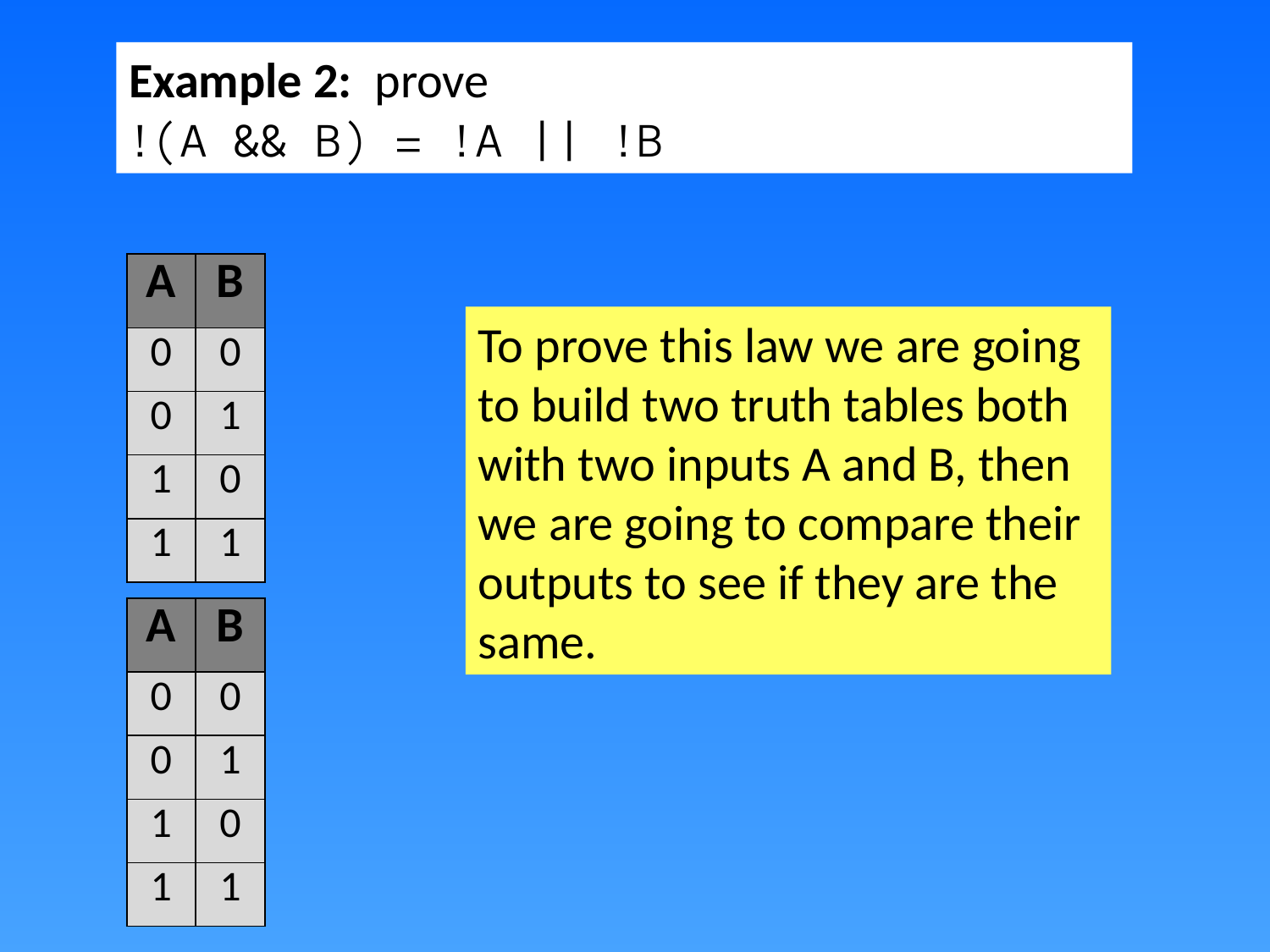

Example 2:  prove
!(A && B) = !A || !B
| A | B |
| --- | --- |
| 0 | 0 |
| 0 | 1 |
| 1 | 0 |
| 1 | 1 |
To prove this law we are going to build two truth tables both with two inputs A and B, then we are going to compare their outputs to see if they are the same.
| A | B |
| --- | --- |
| 0 | 0 |
| 0 | 1 |
| 1 | 0 |
| 1 | 1 |